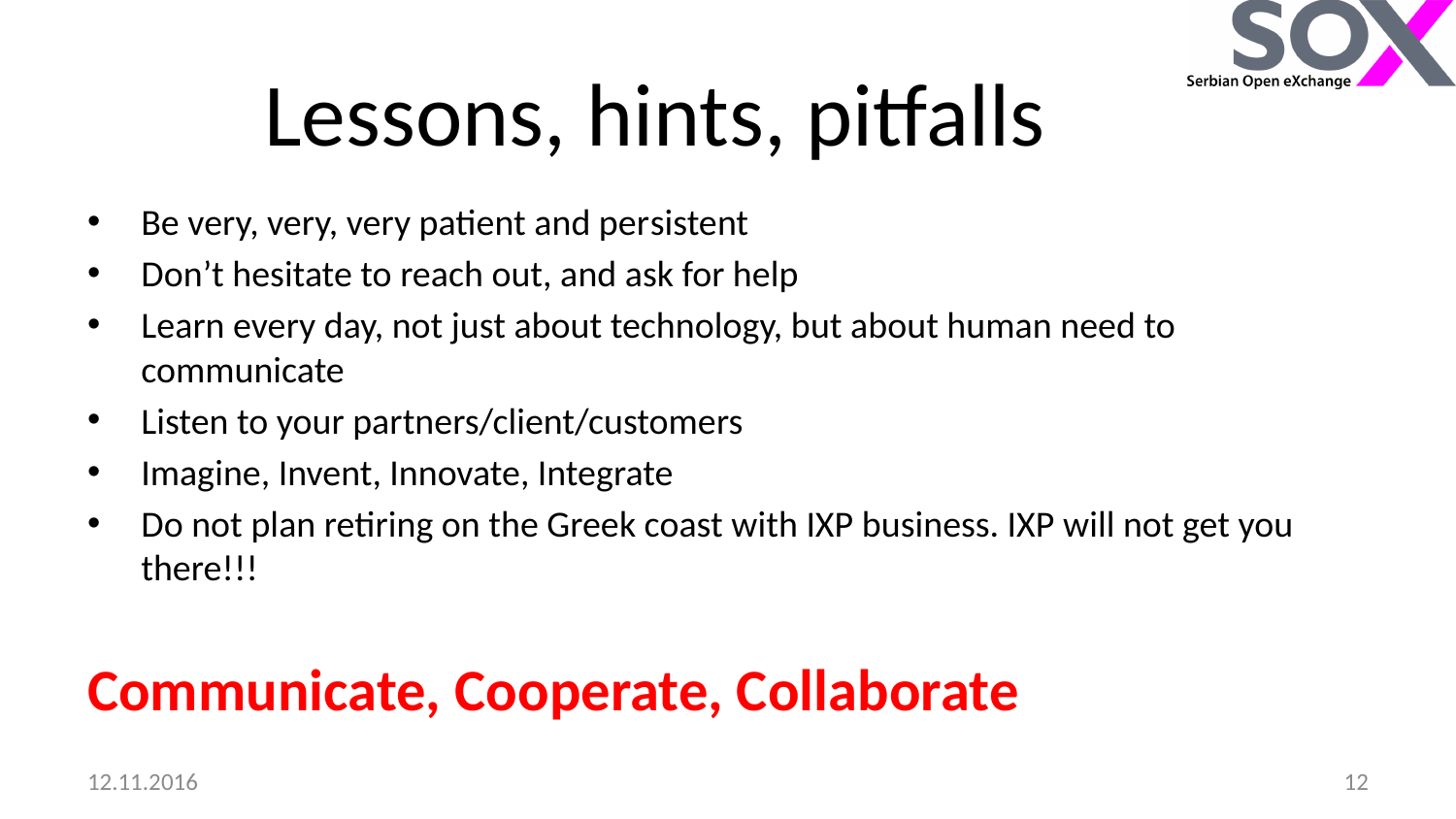

# Lessons, hints, pitfalls
Be very, very, very patient and persistent
Don’t hesitate to reach out, and ask for help
Learn every day, not just about technology, but about human need to communicate
Listen to your partners/client/customers
Imagine, Invent, Innovate, Integrate
Do not plan retiring on the Greek coast with IXP business. IXP will not get you there!!!

Communicate, Cooperate, Collaborate
12.11.2016
12